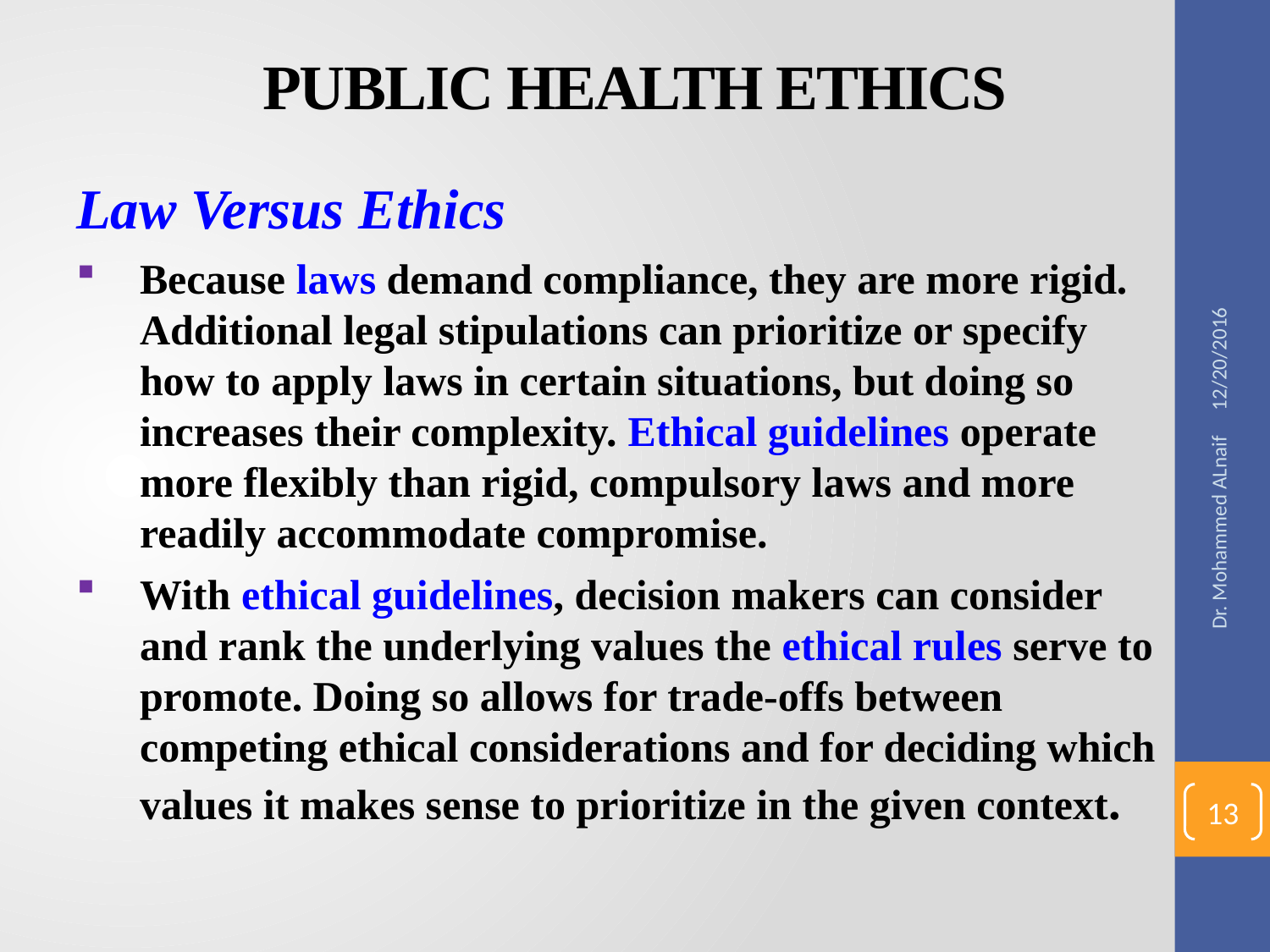

# PUBLIC HEALTH ETHICS
Law Versus Ethics
Because laws demand compliance, they are more rigid. Additional legal stipulations can prioritize or specify how to apply laws in certain situations, but doing so increases their complexity. Ethical guidelines operate more flexibly than rigid, compulsory laws and more readily accommodate compromise.
With ethical guidelines, decision makers can consider and rank the underlying values the ethical rules serve to promote. Doing so allows for trade-offs between competing ethical considerations and for deciding which values it makes sense to prioritize in the given context.
12/20/2016
Dr. Mohammed ALnaif
13